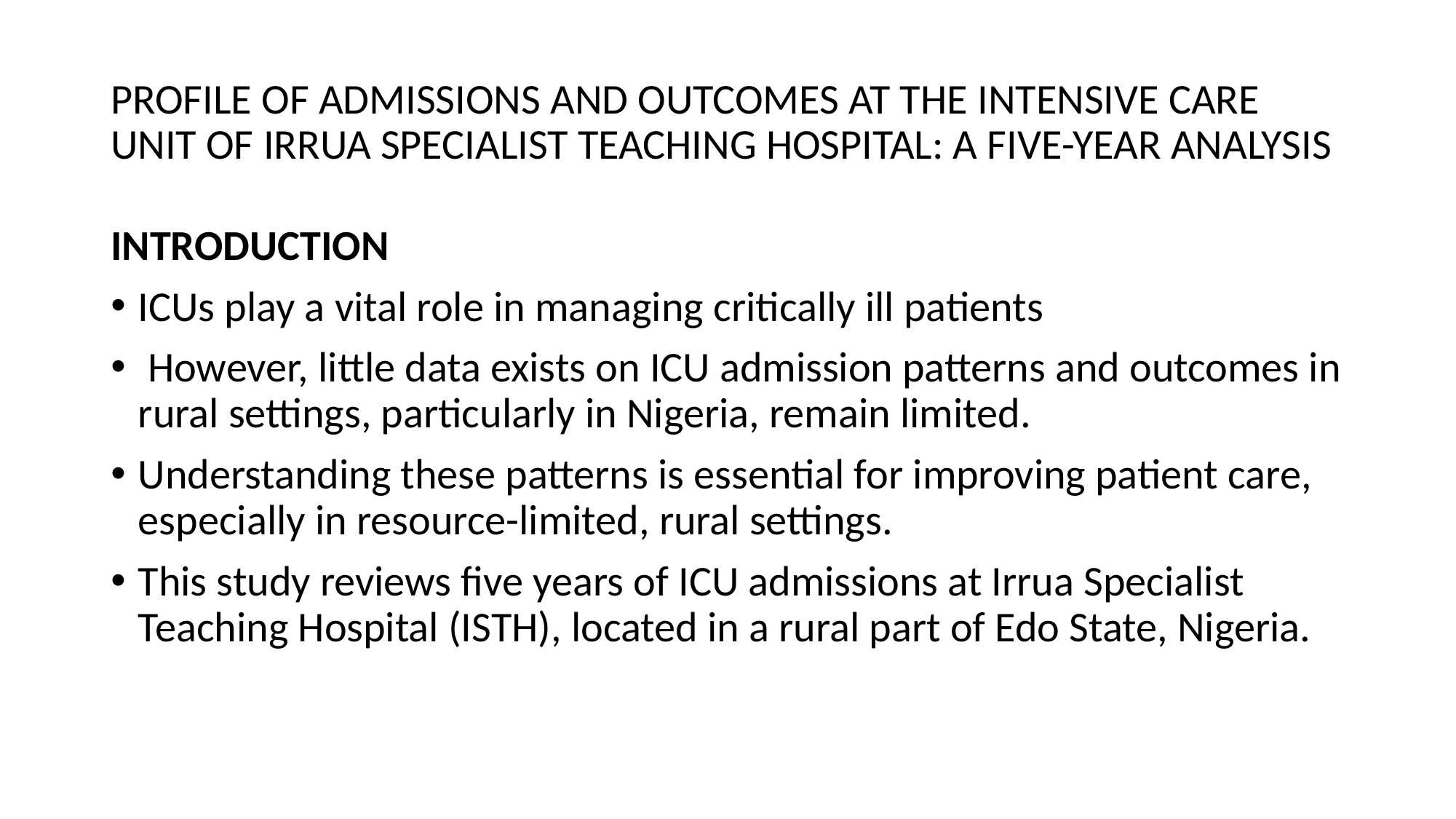

# PROFILE OF ADMISSIONS AND OUTCOMES AT THE INTENSIVE CARE UNIT OF IRRUA SPECIALIST TEACHING HOSPITAL: A FIVE-YEAR ANALYSIS
INTRODUCTION
ICUs play a vital role in managing critically ill patients
 However, little data exists on ICU admission patterns and outcomes in rural settings, particularly in Nigeria, remain limited.
Understanding these patterns is essential for improving patient care, especially in resource-limited, rural settings.
This study reviews five years of ICU admissions at Irrua Specialist Teaching Hospital (ISTH), located in a rural part of Edo State, Nigeria.